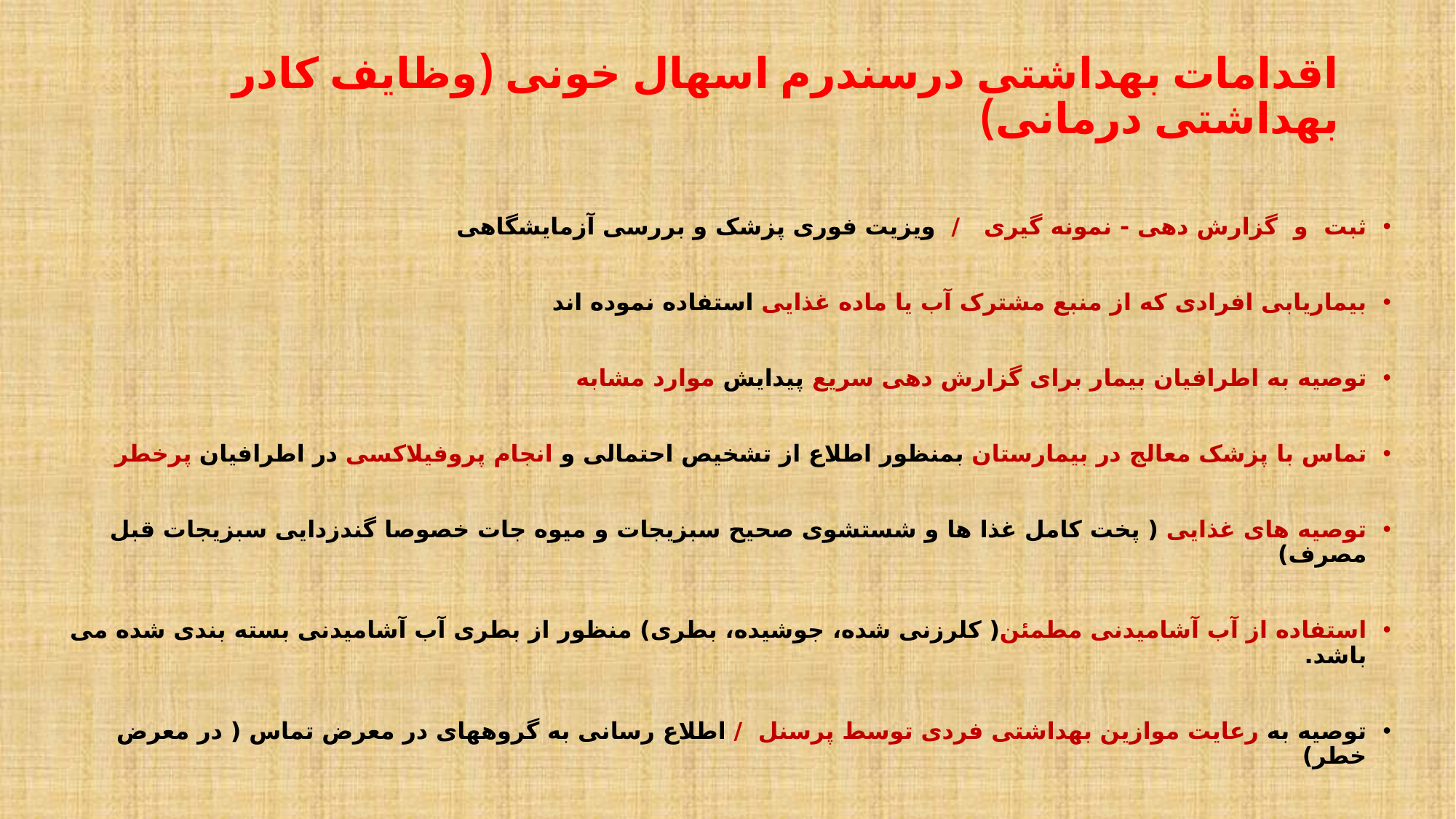

# اقدامات بهداشتی درسندرم اسهال خونی (وظایف کادر بهداشتی درمانی)
ثبت  و  گزارش دهی - نمونه گیری   /  ویزیت فوری پزشک و بررسی آزمایشگاهی

بیماریابی افرادی که از منبع مشترک آب یا ماده غذایی استفاده نموده اند

توصیه به اطرافیان بیمار برای گزارش دهی سریع پیدایش موارد مشابه

تماس با پزشک معالج در بیمارستان بمنظور اطلاع از تشخیص احتمالی و انجام پروفیلاکسی در اطرافیان پرخطر

توصیه های غذایی ( پخت کامل غذا ها و شستشوی صحیح سبزیجات و میوه جات خصوصا گندزدایی سبزیجات قبل مصرف)

استفاده از آب آشامیدنی مطمئن( کلرزنی شده، جوشیده، بطری) منظور از بطری آب آشامیدنی بسته بندی شده می باشد.

توصیه به رعایت موازین بهداشتی فردی توسط پرسنل  / اطلاع رسانی به گروههای در معرض تماس ( در معرض خطر)